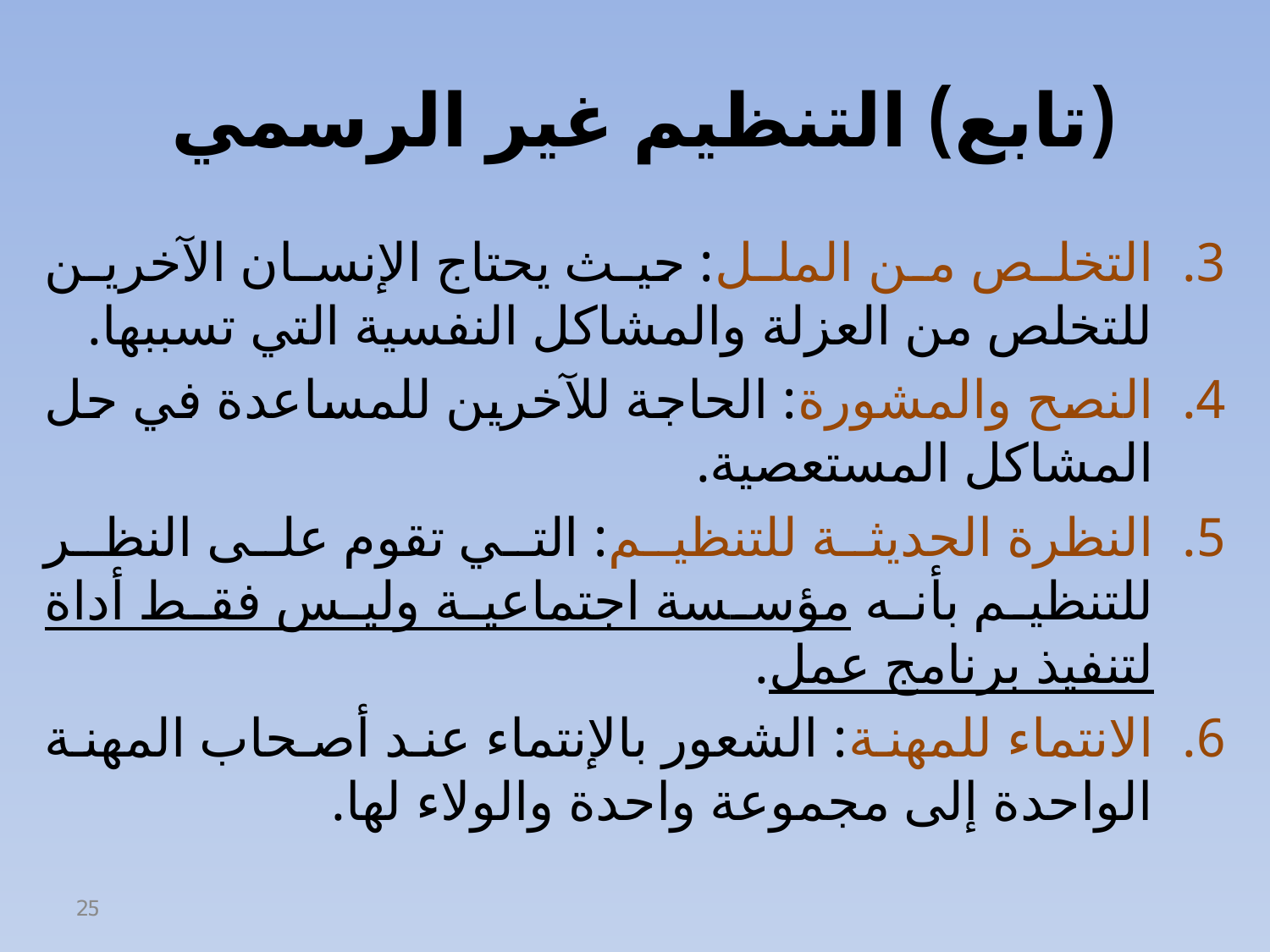

# (تابع) التنظيم غير الرسمي
التخلص من الملل: حيث يحتاج الإنسان الآخرين للتخلص من العزلة والمشاكل النفسية التي تسببها.
النصح والمشورة: الحاجة للآخرين للمساعدة في حل المشاكل المستعصية.
النظرة الحديثة للتنظيم: التي تقوم على النظر للتنظيم بأنه مؤسسة اجتماعية وليس فقط أداة لتنفيذ برنامج عمل.
الانتماء للمهنة: الشعور بالإنتماء عند أصحاب المهنة الواحدة إلى مجموعة واحدة والولاء لها.
25